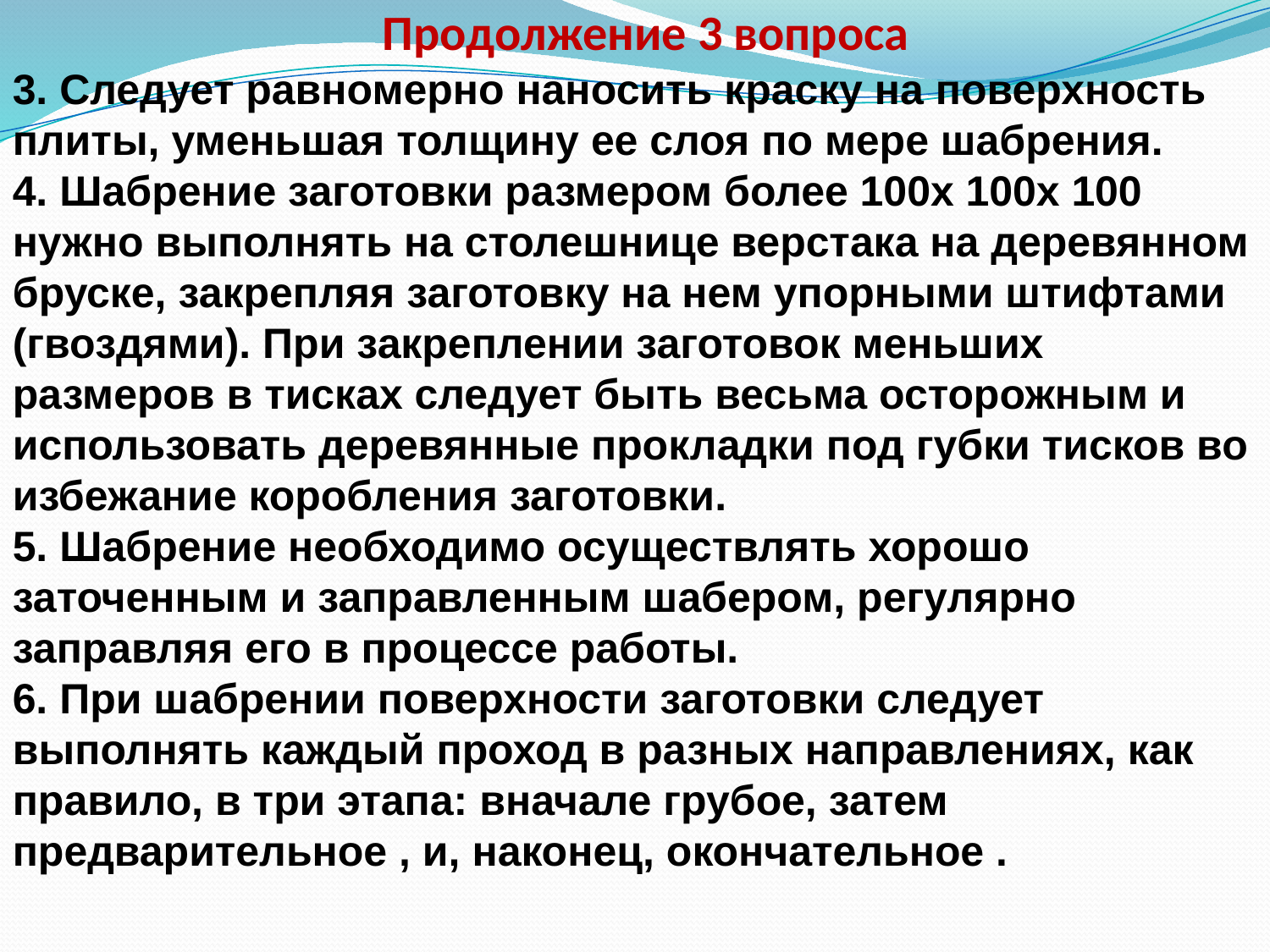

# Продолжение 3 вопроса
3. Следует равномерно наносить краску на поверхность плиты, уменьшая толщину ее слоя по мере шабрения.
4. Шабрение заготовки размером более 100х 100х 100 нужно выполнять на столешнице верстака на деревянном бруске, закрепляя заготовку на нем упорными штифтами (гвоздями). При закреплении заготовок меньших размеров в тисках следует быть весьма осторожным и использовать деревянные прокладки под губки тисков во избежание коробления заготовки.
5. Шабрение необходимо осуществлять хорошо заточенным и заправленным шабером, регулярно заправляя его в процессе работы.
6. При шабрении поверхности заготовки следует выполнять каждый проход в разных направлениях, как правило, в три этапа: вначале грубое, затем предварительное , и, наконец, окончательное .